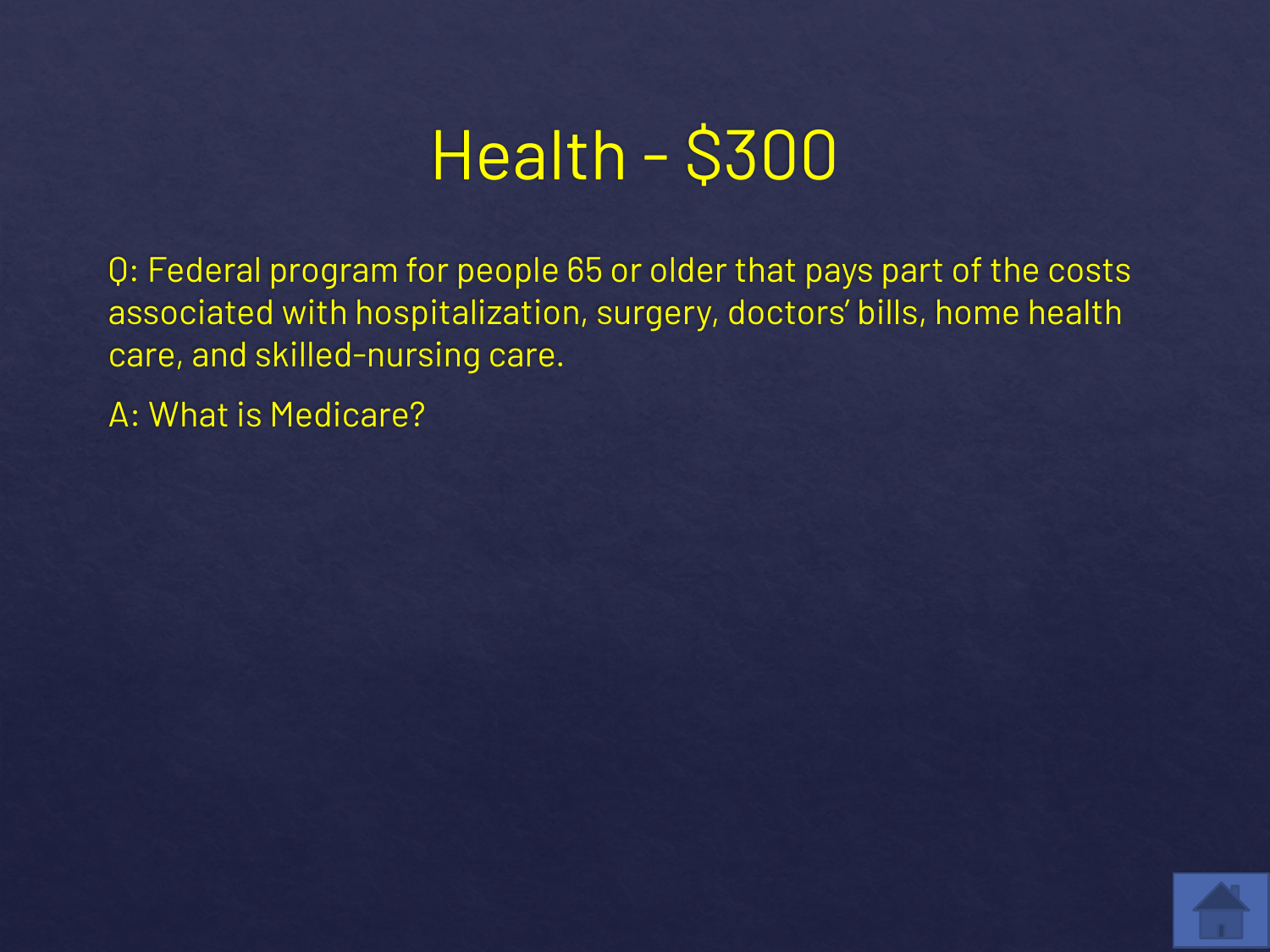

# Health - $300
Q: Federal program for people 65 or older that pays part of the costs associated with hospitalization, surgery, doctors’ bills, home health care, and skilled-nursing care.
A: What is Medicare?